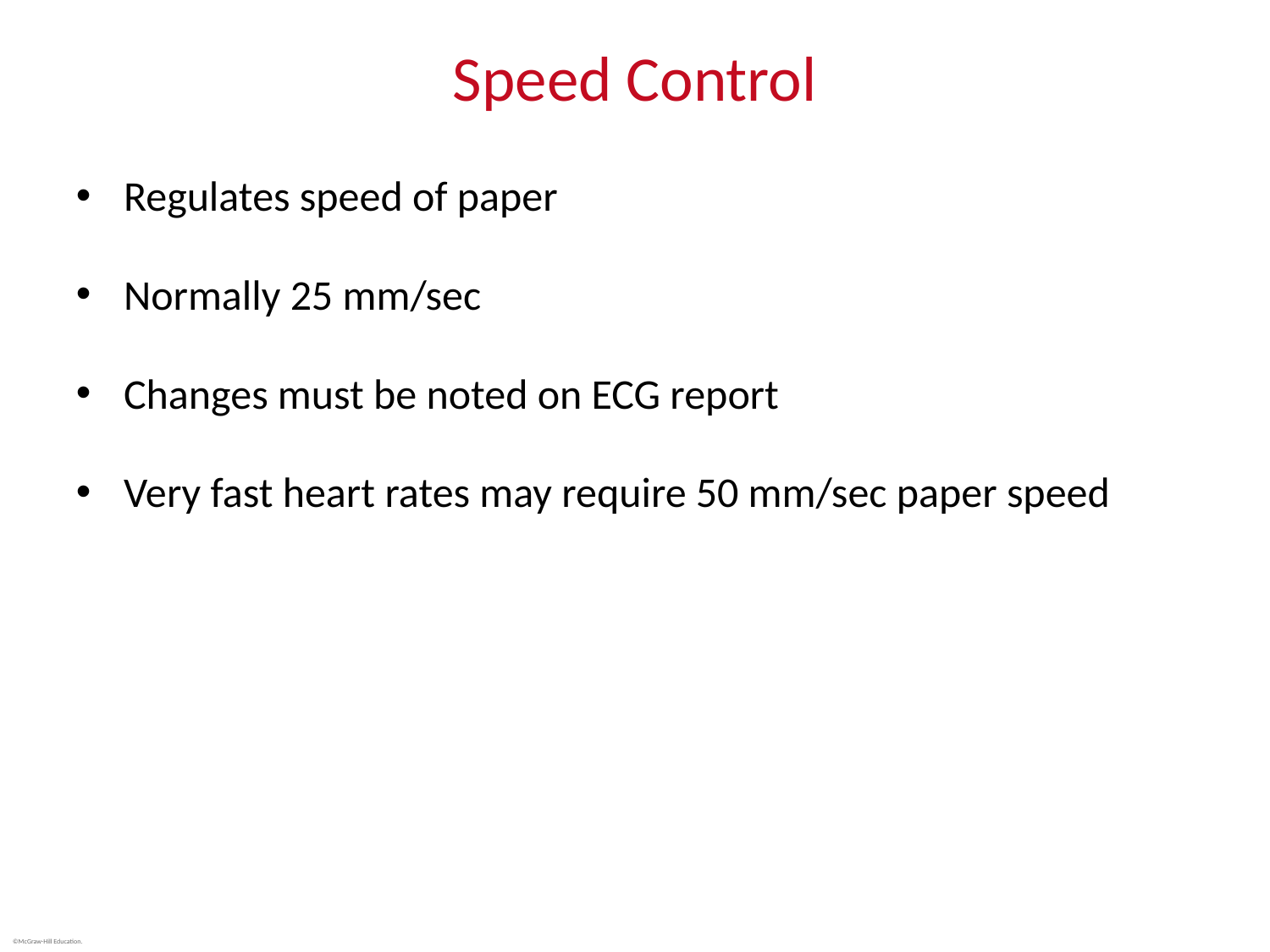

# Speed Control
Regulates speed of paper
Normally 25 mm/sec
Changes must be noted on ECG report
Very fast heart rates may require 50 mm/sec paper speed